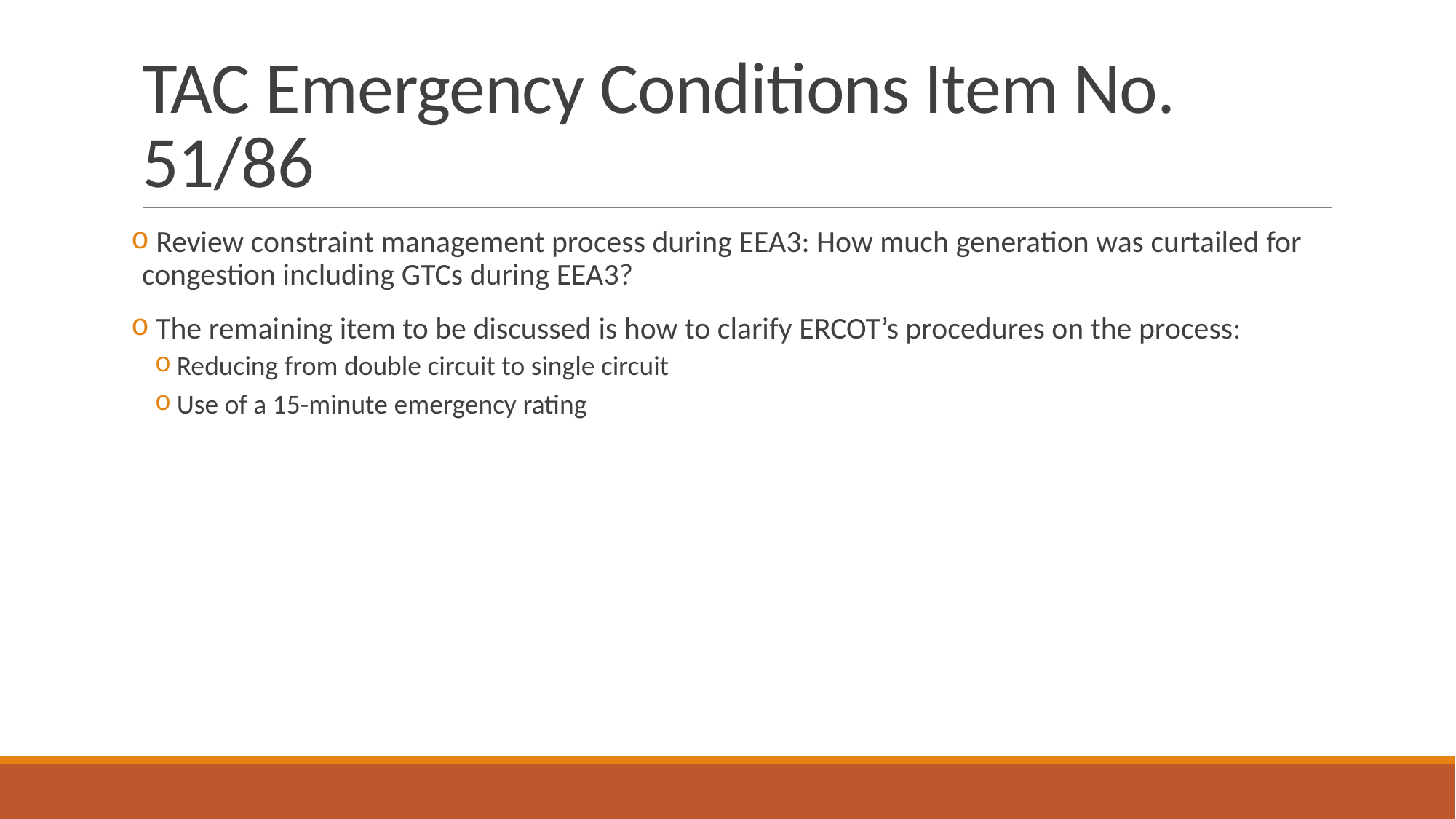

# TAC Emergency Conditions Item No. 51/86
 Review constraint management process during EEA3: How much generation was curtailed for congestion including GTCs during EEA3?
 The remaining item to be discussed is how to clarify ERCOT’s procedures on the process:
Reducing from double circuit to single circuit
Use of a 15-minute emergency rating